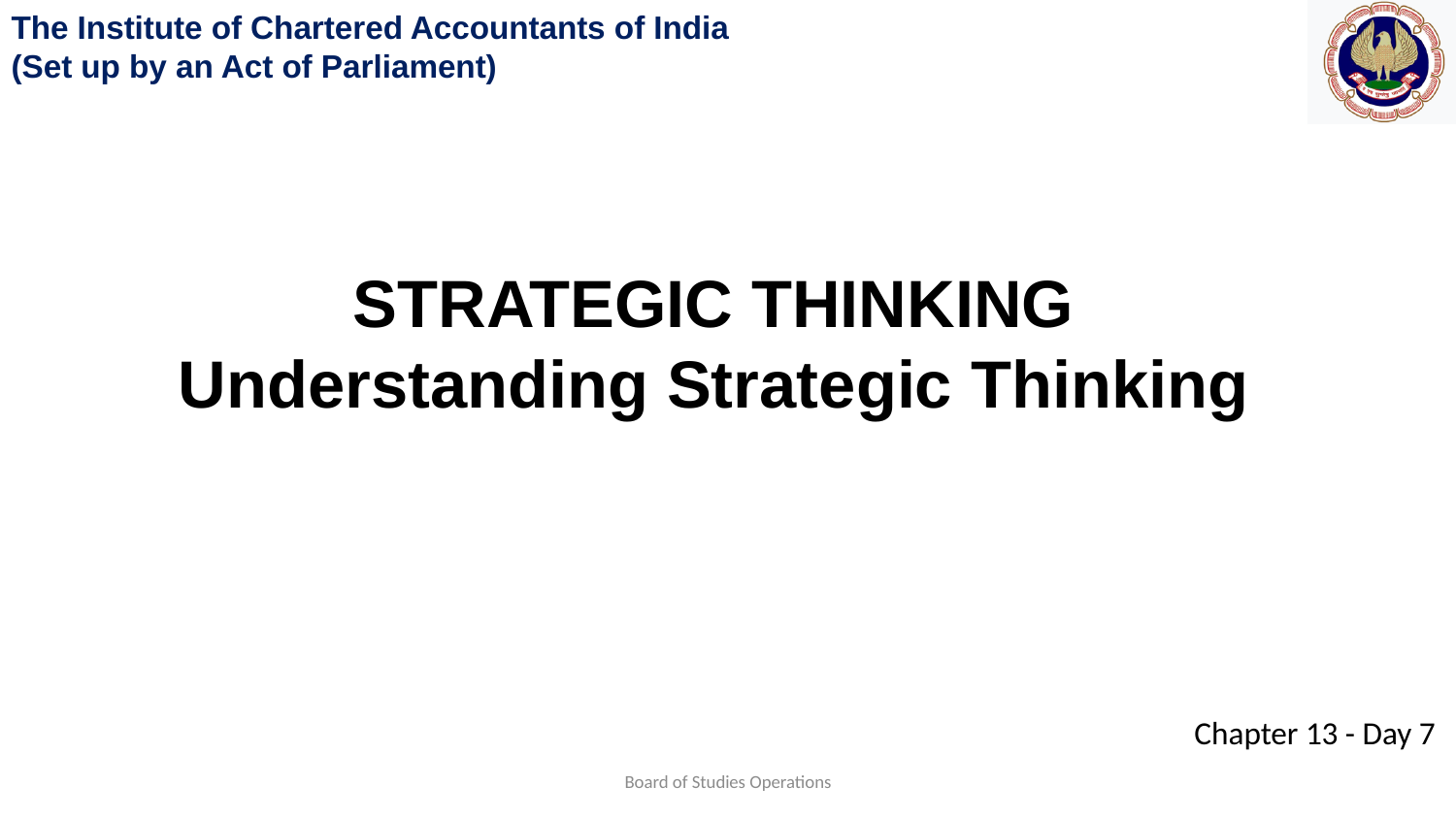

STRATEGIC THINKING
Understanding Strategic Thinking
Board of Studies Operations